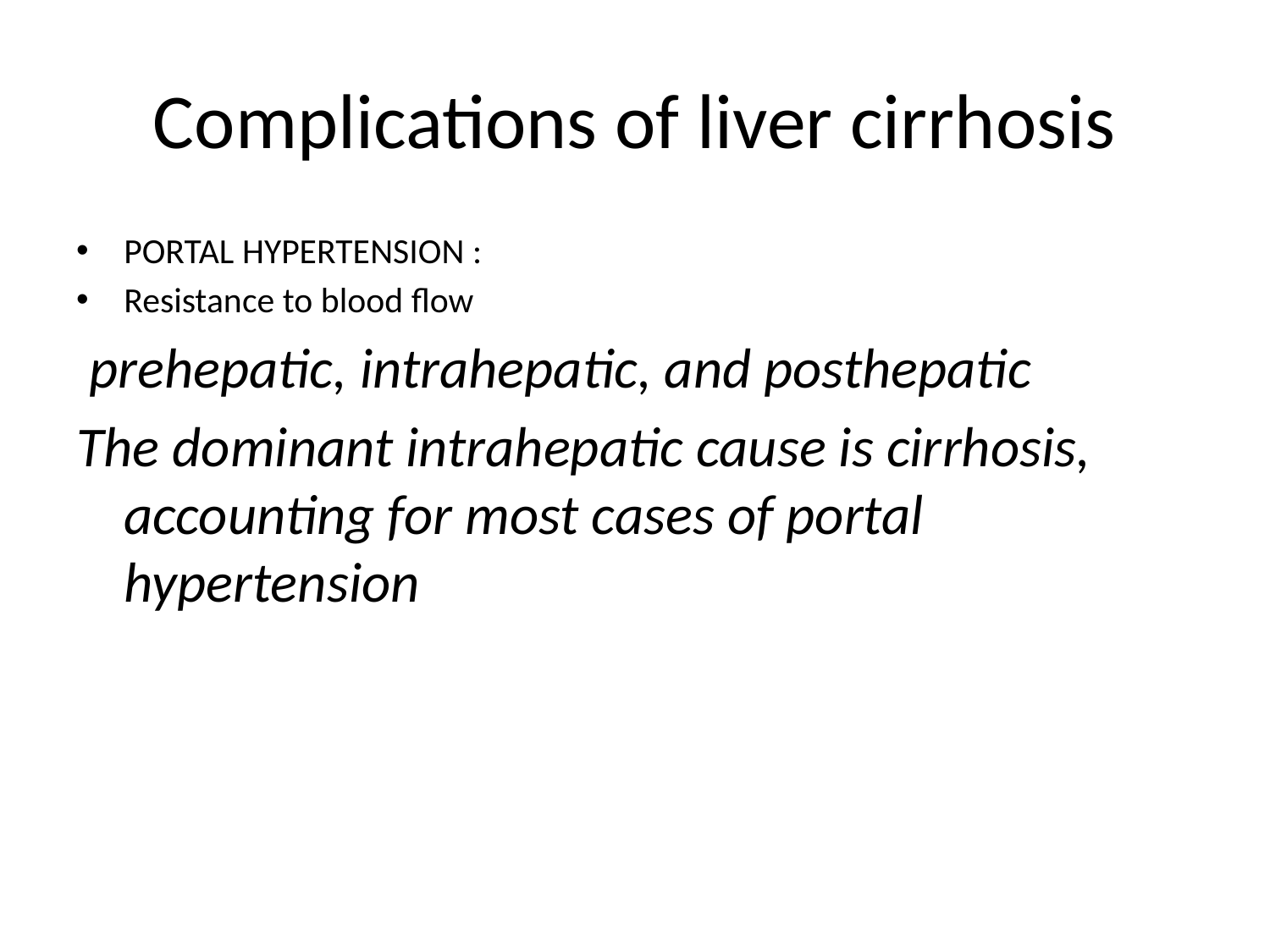

# Complications of liver cirrhosis
PORTAL HYPERTENSION :
Resistance to blood flow
 prehepatic, intrahepatic, and posthepatic
The dominant intrahepatic cause is cirrhosis, accounting for most cases of portal hypertension